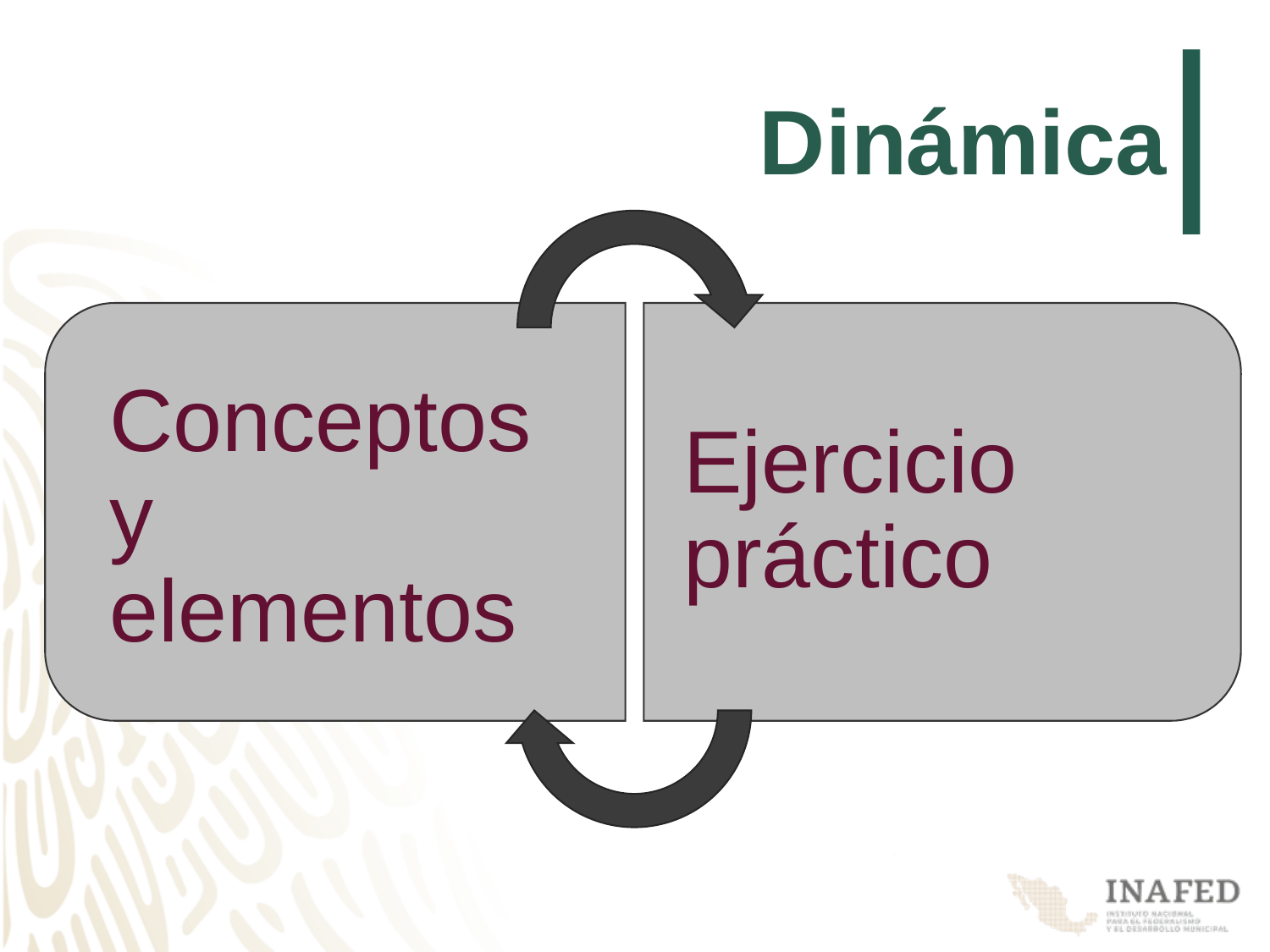

# Dinámica
Conceptos y elementos
Ejercicio práctico